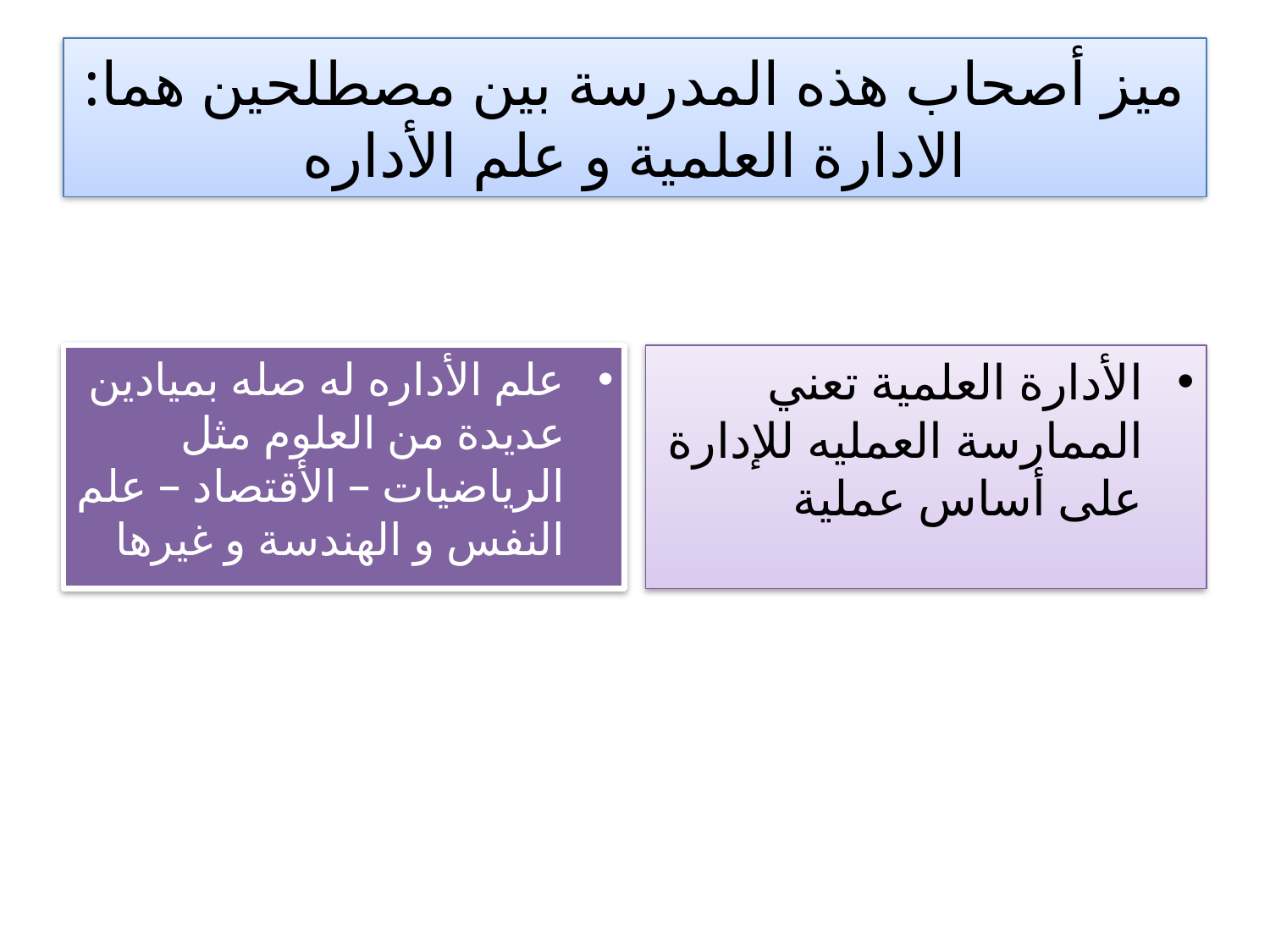

# ميز أصحاب هذه المدرسة بين مصطلحين هما: الادارة العلمية و علم الأداره
الأدارة العلمية تعني الممارسة العمليه للإدارة على أساس عملية
علم الأداره له صله بميادين عديدة من العلوم مثل الرياضيات – الأقتصاد – علم النفس و الهندسة و غيرها